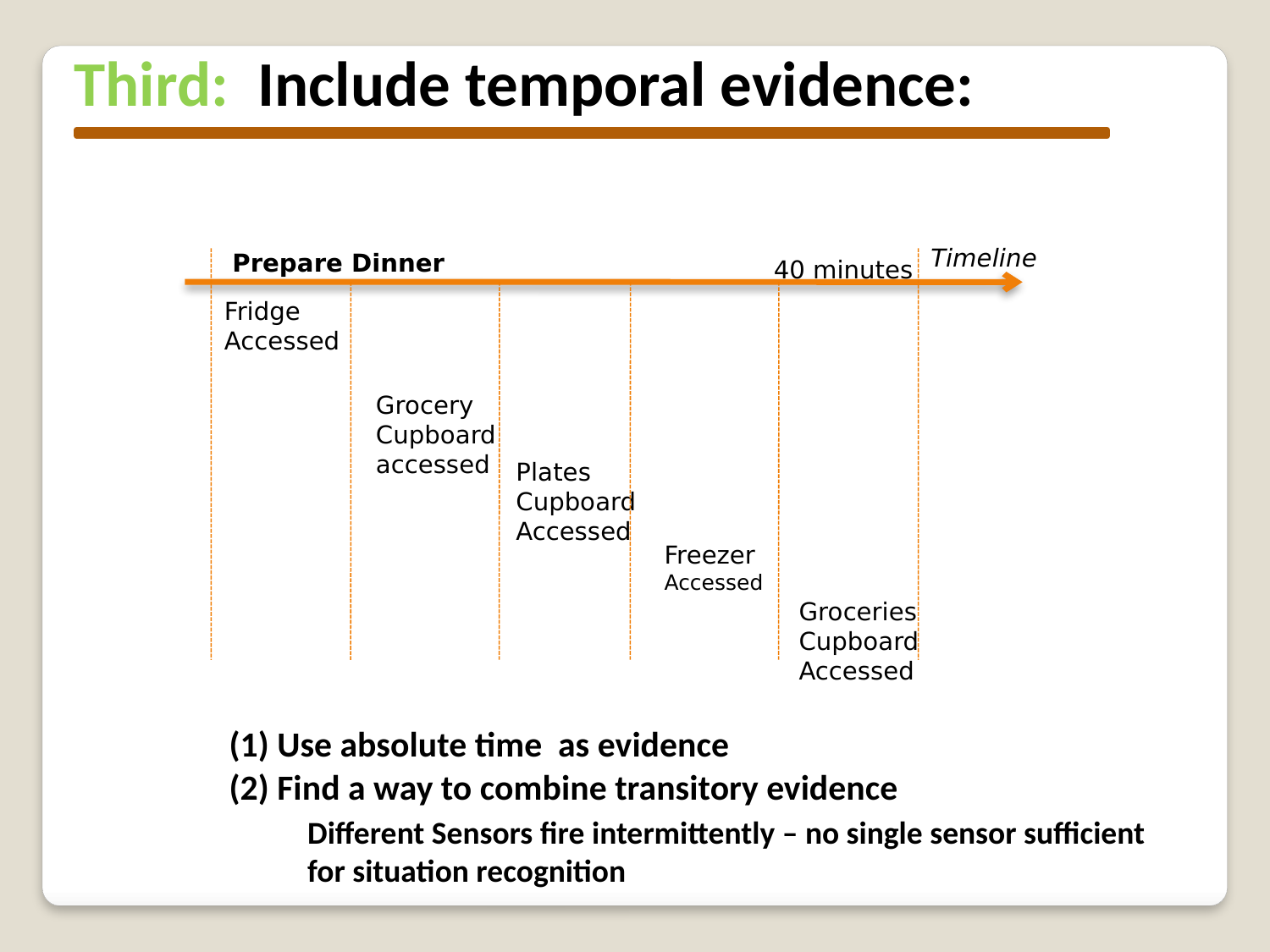

Third:  Include temporal evidence:

Timeline
Prepare Dinner
40 minutes
Fridge
Accessed
Grocery
Cupboard
accessed

Plates
Cupboard
Accessed

Freezer
Accessed

Groceries
Cupboard
Accessed

(1) Use absolute time  as evidence
(2) Find a way to combine transitory evidence
Different Sensors fire intermittently – no single sensor sufficient for situation recognition